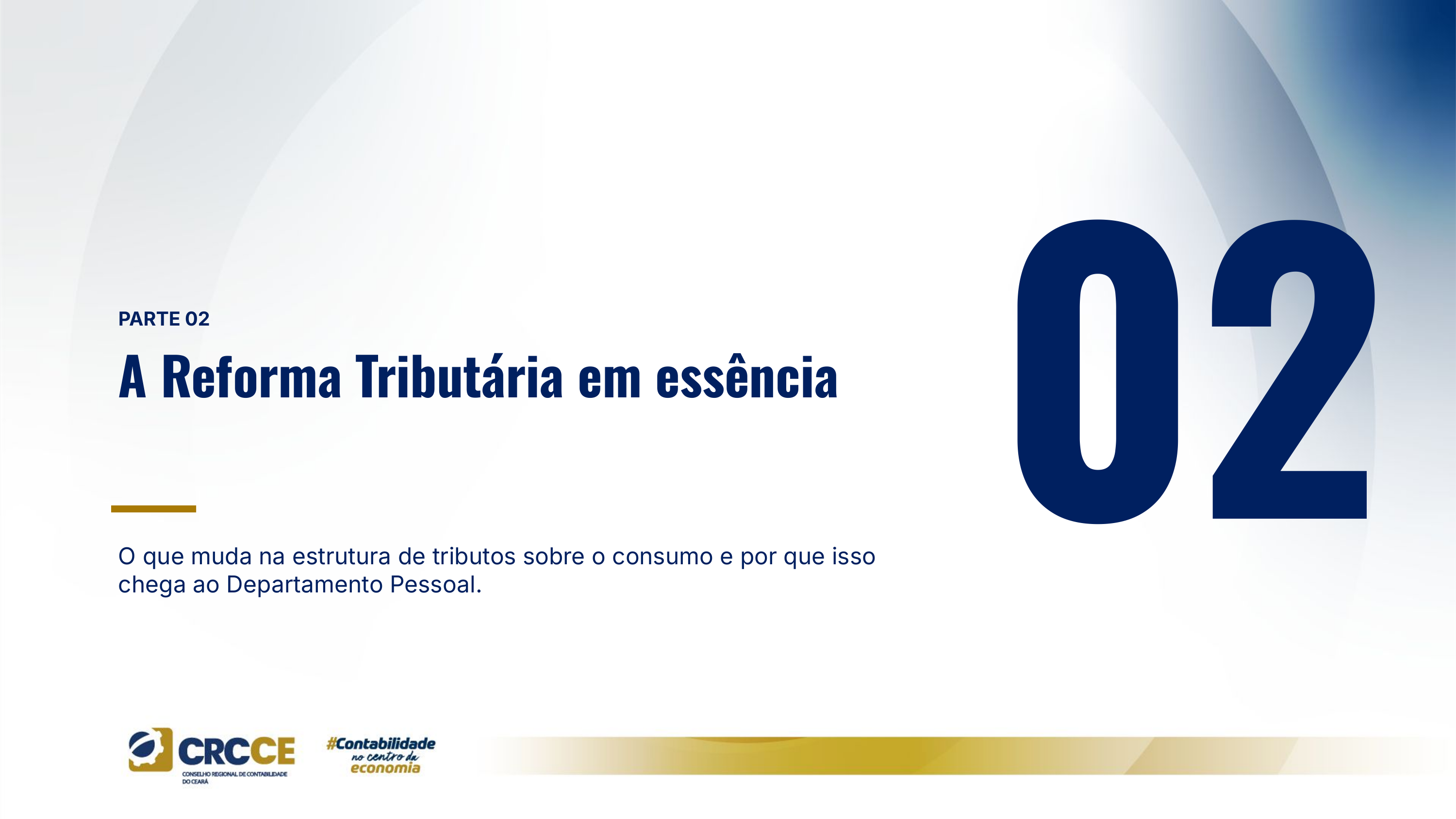

02
PARTE 02
A Reforma Tributária em essência

O que muda na estrutura de tributos sobre o consumo e por que isso chega ao Departamento Pessoal.